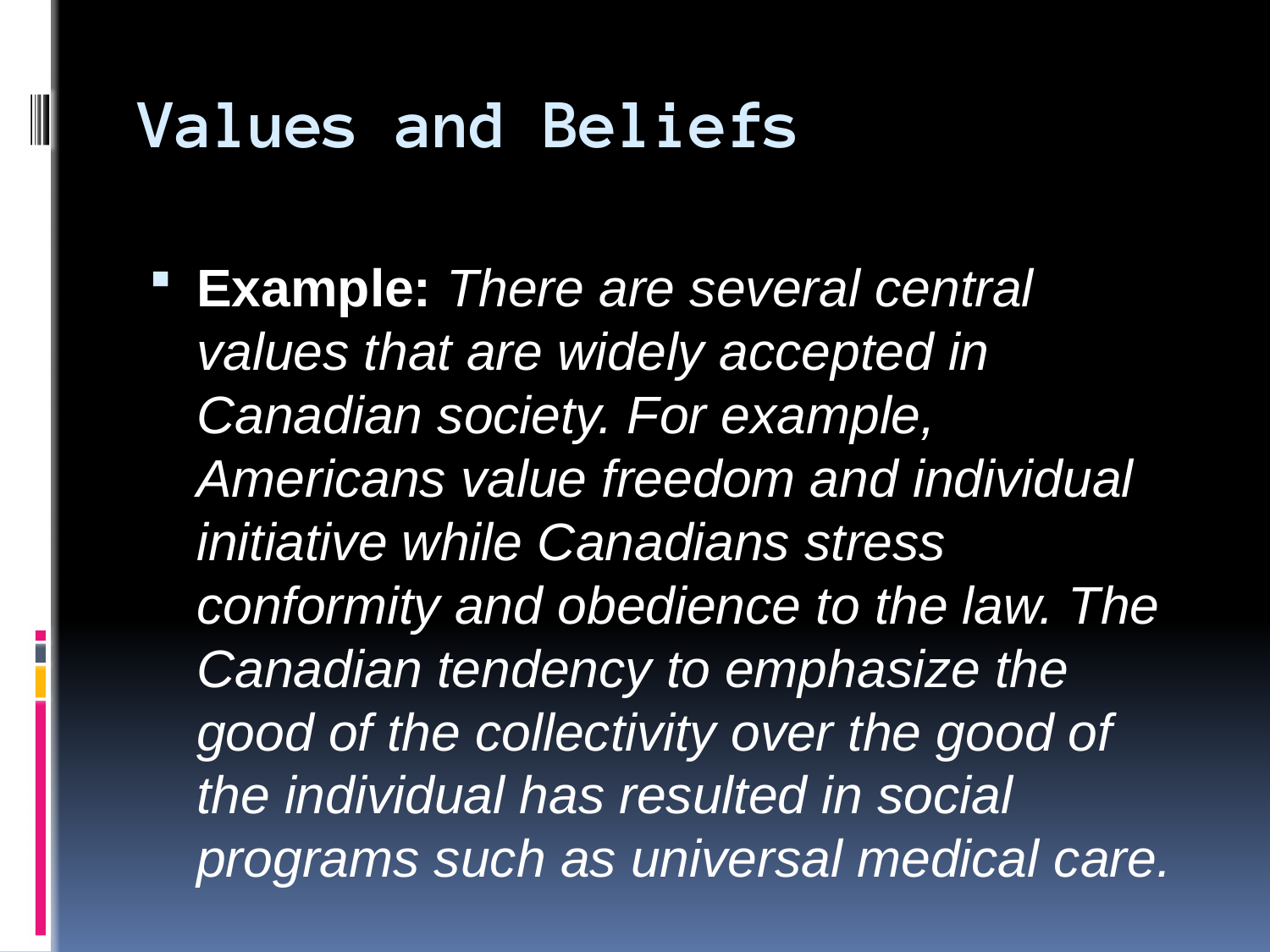

# Values and Beliefs
Example: There are several central values that are widely accepted in Canadian society. For example, Americans value freedom and individual initiative while Canadians stress conformity and obedience to the law. The Canadian tendency to emphasize the good of the collectivity over the good of the individual has resulted in social programs such as universal medical care.